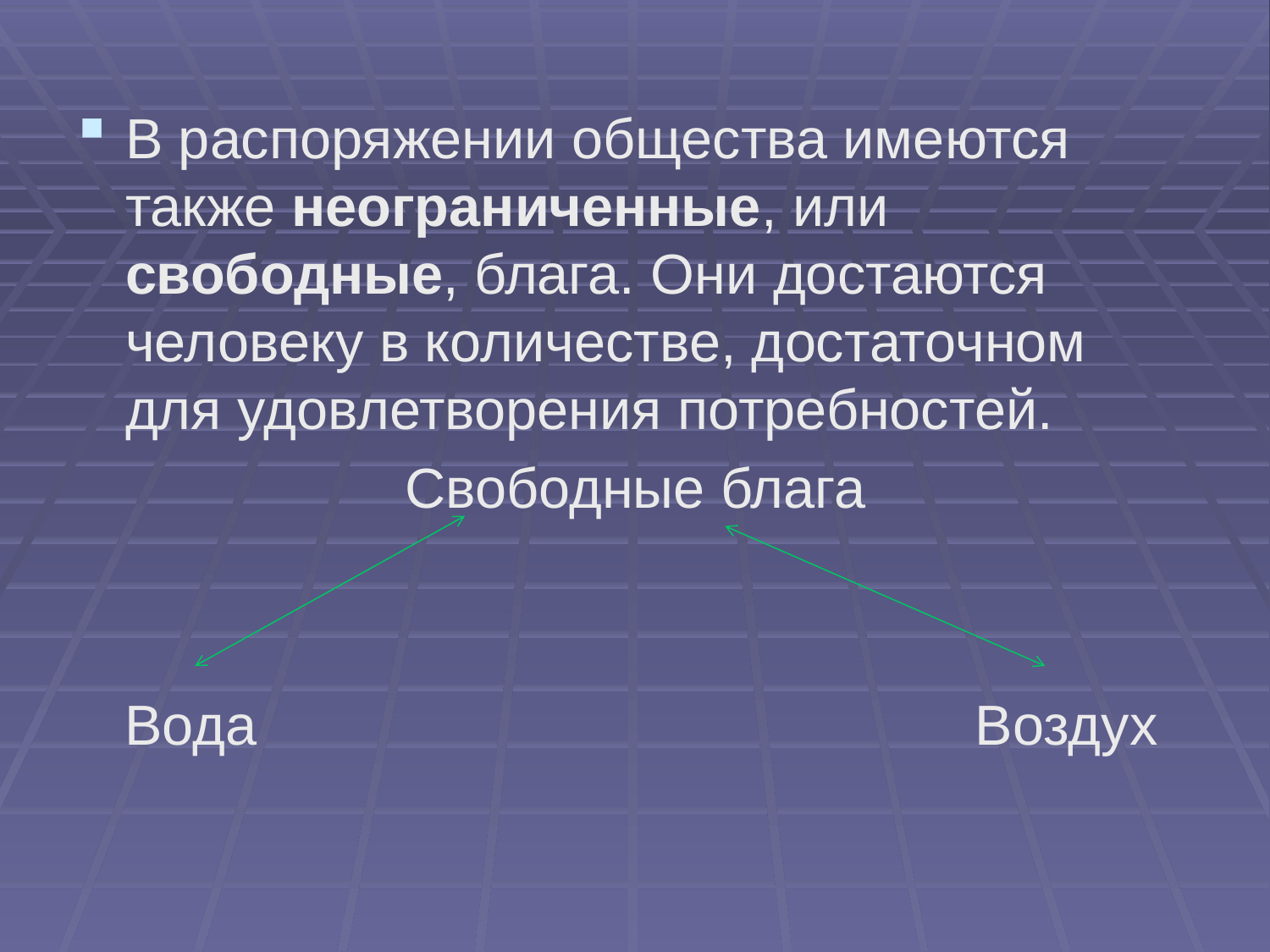

#
В распоряжении общества имеются также неограниченные, или свободные, блага. Они достаются человеку в количестве, достаточном  для удовлетворения потребностей.
Свободные блага

   Вода                                              Воздух